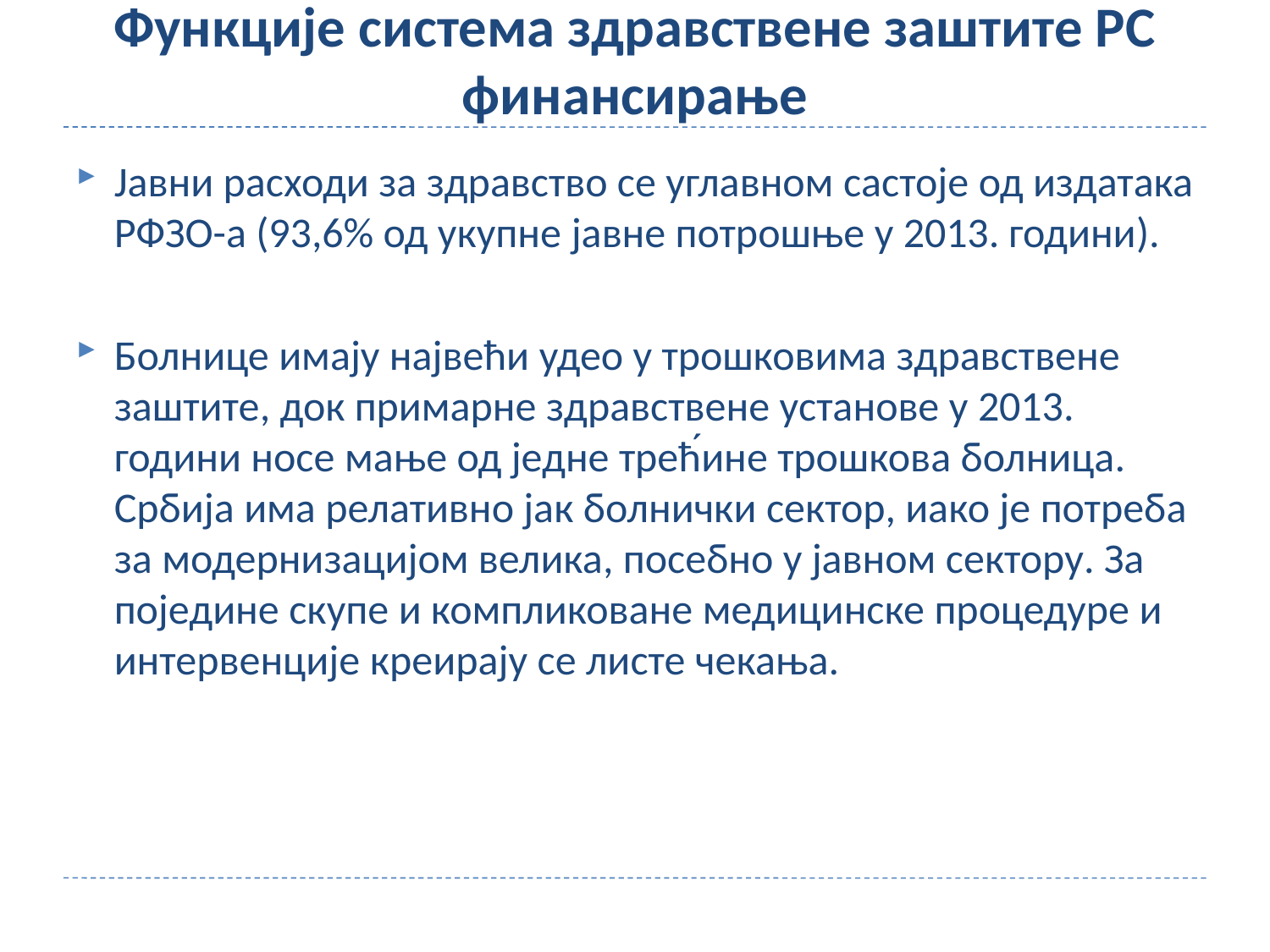

# Функције система здравствене заштите РС финансирање
Јавни расходи за здравство се углавном састоје од издатака РФЗО-а (93,6% од укупне јавне потрошње у 2013. години).

Болнице имају највећи удео у трошковима здравствене заштите, док примарне здравствене установе у 2013. години носе мање од једне трећ́ине трошкова болница. Србија има релативно јак болнички сектор, иако је потреба за модернизацијом велика, посебно у јавном сектору. За поједине скупе и компликоване медицинске процедуре и интервенције креирају сe листе чeкања.